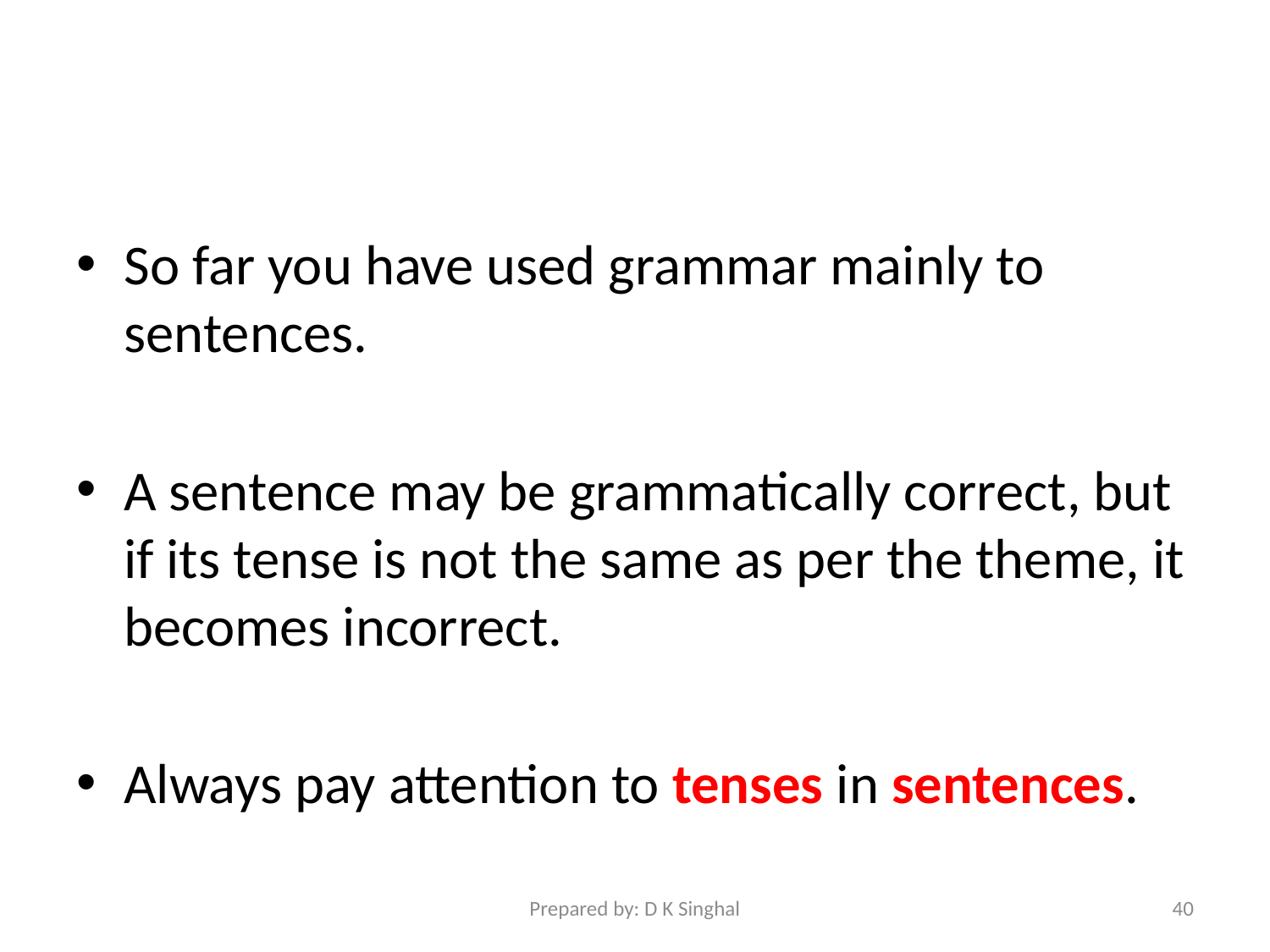

#
So far you have used grammar mainly to sentences.

A sentence may be grammatically correct, but if its tense is not the same as per the theme, it becomes incorrect.

Always pay attention to tenses in sentences.
Prepared by: D K Singhal
40